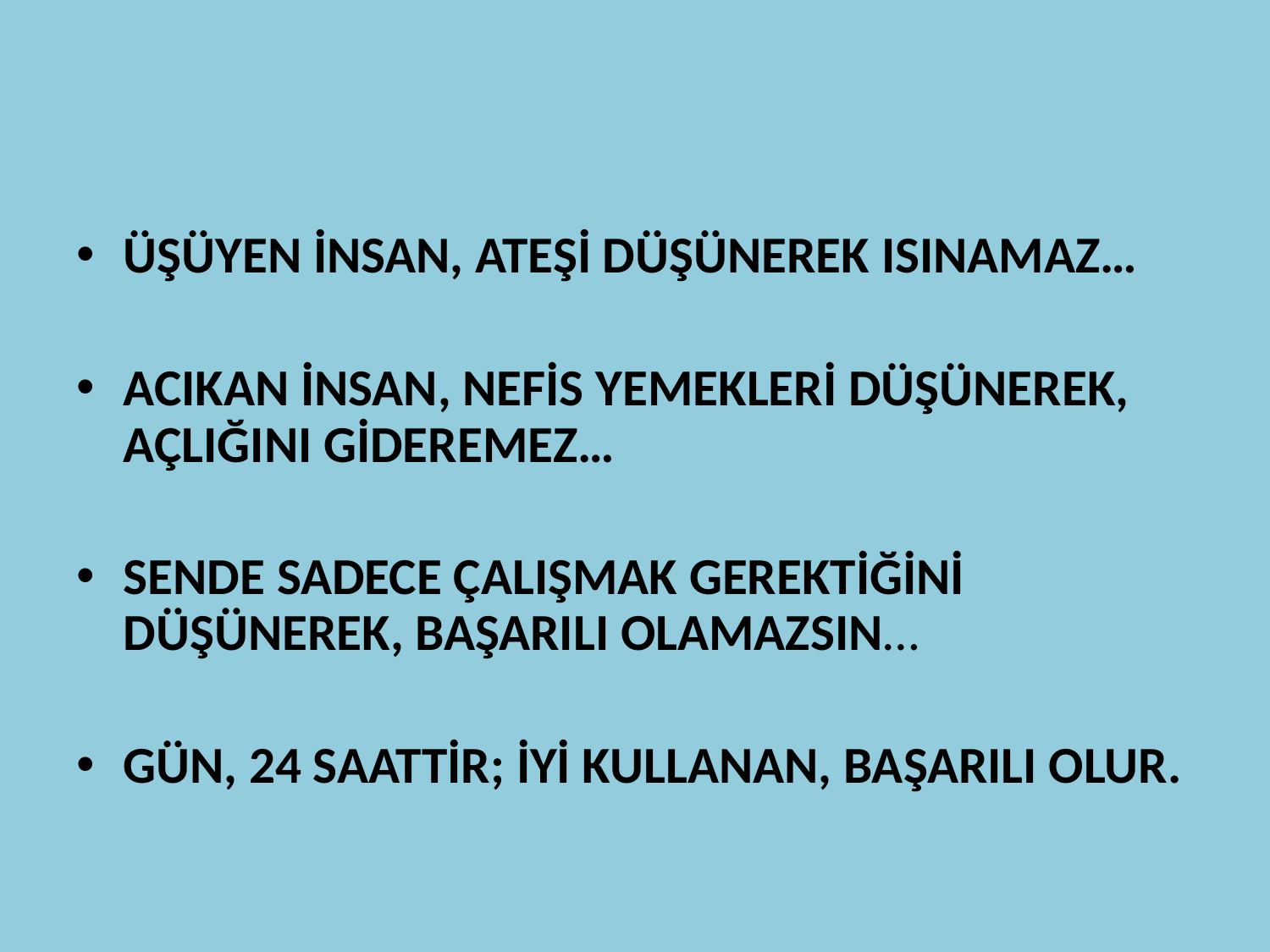

#
ÜŞÜYEN İNSAN, ATEŞİ DÜŞÜNEREK ISINAMAZ…

ACIKAN İNSAN, NEFİS YEMEKLERİ DÜŞÜNEREK, AÇLIĞINI GİDEREMEZ…

SENDE SADECE ÇALIŞMAK GEREKTİĞİNİ DÜŞÜNEREK, BAŞARILI OLAMAZSIN…

GÜN, 24 SAATTİR; İYİ KULLANAN, BAŞARILI OLUR.